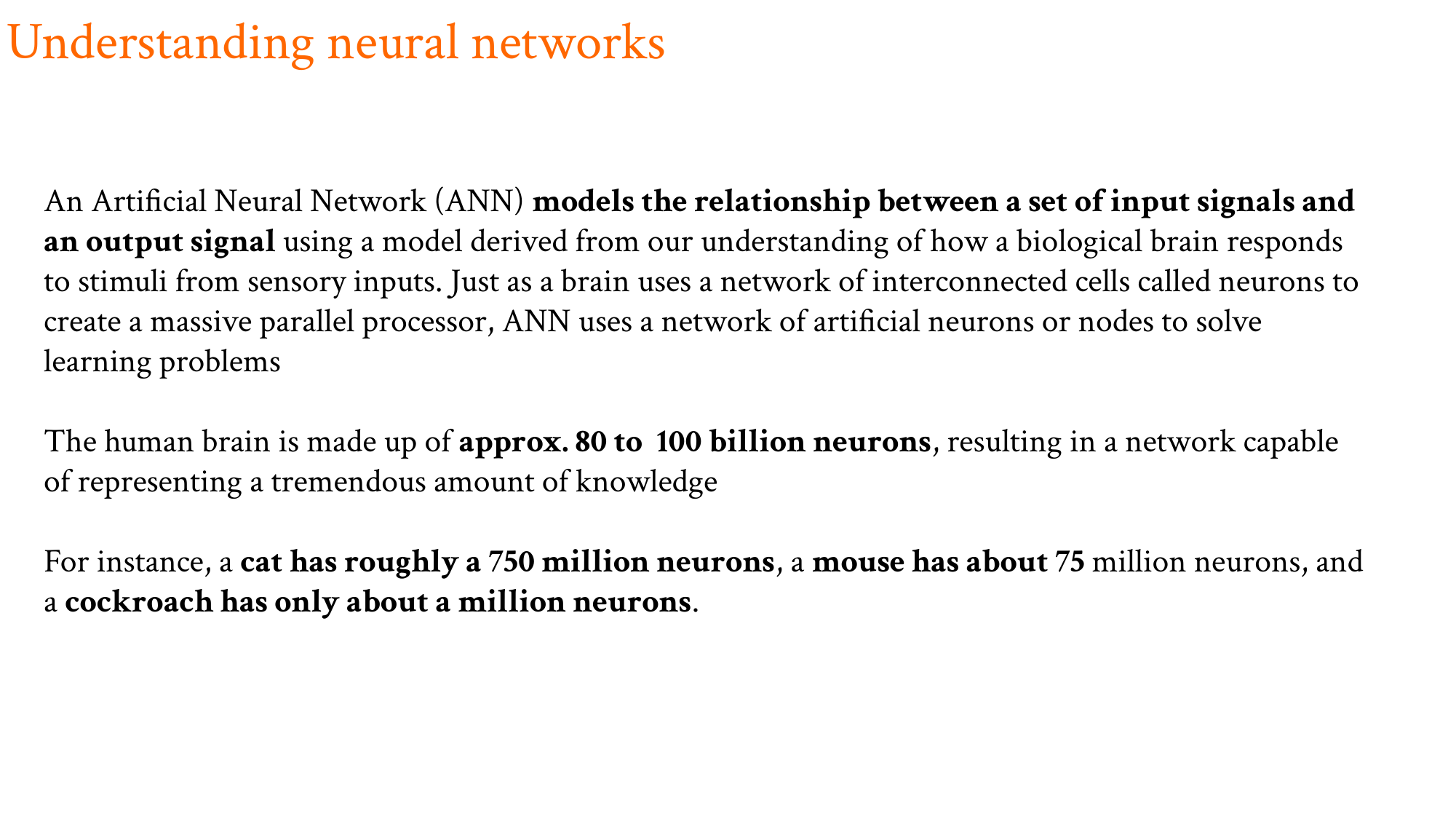

Understanding neural networks
An Artificial Neural Network (ANN) models the relationship between a set of input signals and an output signal using a model derived from our understanding of how a biological brain responds to stimuli from sensory inputs. Just as a brain uses a network of interconnected cells called neurons to create a massive parallel processor, ANN uses a network of artificial neurons or nodes to solve learning problems

The human brain is made up of approx. 80 to  100 billion neurons, resulting in a network capable of representing a tremendous amount of knowledge

For instance, a cat has roughly a 750 million neurons, a mouse has about 75 million neurons, and a cockroach has only about a million neurons.